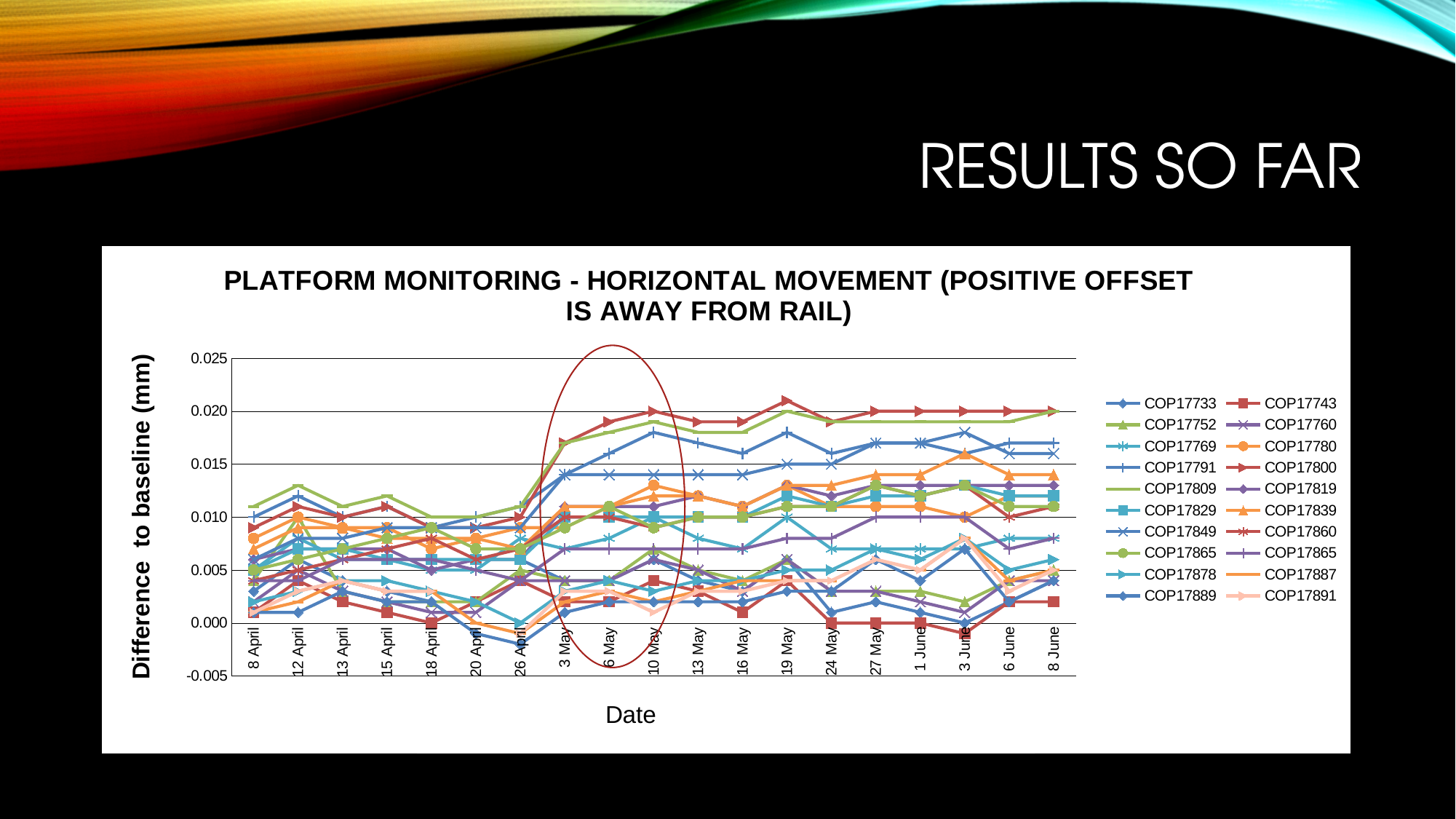

# Results so far

### Chart: PLATFORM MONITORING - HORIZONTAL MOVEMENT (POSITIVE OFFSET IS AWAY FROM RAIL)

| Category | COP17733 | COP17743 | COP17752 | COP17760 | COP17769 | COP17780 | COP17791 | COP17800 | COP17809 | COP17819 | COP17829 | COP17839 | COP17849 | COP17860 | COP17865 | COP17865 | COP17878 | COP17887 | COP17889 | COP17891 |
|---|---|---|---|---|---|---|---|---|---|---|---|---|---|---|---|---|---|---|---|---|
|  8 April | 0.003 | 0.000999999999999994 | 0.004 | 0.002 | 0.005 | 0.00800000000000001 | 0.01 | 0.009 | 0.011 | 0.00600000000000001 | 0.005 | 0.007 | 0.00600000000000001 | 0.004 | 0.00499999999999999 | 0.004 | 0.002 | 0.001 | 0.000999999999999987 | 0.001 |
|  12 April | 0.00600000000000001 | 0.004 | 0.01 | 0.005 | 0.008 | 0.01 | 0.012 | 0.011 | 0.013 | 0.00700000000000001 | 0.00700000000000001 | 0.009 | 0.008 | 0.00499999999999999 | 0.00599999999999999 | 0.004 | 0.003 | 0.002 | 0.000999999999999987 | 0.003 |
|  13 April | 0.004 | 0.002 | 0.003 | 0.003 | 0.00599999999999999 | 0.00900000000000001 | 0.01 | 0.01 | 0.011 | 0.00700000000000001 | 0.00700000000000001 | 0.009 | 0.008 | 0.00599999999999999 | 0.00699999999999999 | 0.00600000000000001 | 0.004 | 0.004 | 0.00299999999999999 | 0.00399999999999998 |
|  15 April | 0.003 | 0.000999999999999994 | 0.002 | 0.002 | 0.00599999999999999 | 0.00900000000000001 | 0.011 | 0.011 | 0.012 | 0.00700000000000001 | 0.00600000000000001 | 0.008 | 0.009 | 0.00699999999999999 | 0.008 | 0.00600000000000001 | 0.004 | 0.003 | 0.00199999999999999 | 0.003 |
|  18 April | 0.0020000000000000018 | 0.0 | 0.001999999999999995 | 0.0010000000000000009 | 0.0050000000000000044 | 0.007000000000000006 | 0.008999999999999994 | 0.008999999999999994 | 0.009999999999999995 | 0.0050000000000000044 | 0.006000000000000005 | 0.007999999999999993 | 0.008999999999999994 | 0.007999999999999993 | 0.008999999999999994 | 0.006000000000000005 | 0.0029999999999999957 | 0.0029999999999999957 | 0.001999999999999988 | 0.0030000000000000027 |
|  20 April | None | 0.001999999999999995 | 0.001999999999999995 | 0.0010000000000000009 | 0.0050000000000000044 | 0.008000000000000007 | 0.009999999999999995 | 0.008999999999999994 | 0.009999999999999995 | 0.006000000000000005 | 0.006000000000000005 | 0.007999999999999993 | 0.008999999999999994 | 0.0059999999999999915 | 0.006999999999999992 | 0.0050000000000000044 | 0.001999999999999995 | 0.0 | -0.0010000000000000009 | None |
|  26 April | 0.006000000000000005 | 0.003999999999999997 | 0.0049999999999999975 | 0.0040000000000000036 | 0.007999999999999993 | 0.009000000000000008 | 0.010999999999999996 | 0.009999999999999995 | 0.010999999999999996 | 0.006000000000000005 | 0.006000000000000005 | 0.006999999999999999 | 0.008999999999999994 | 0.006999999999999992 | 0.006999999999999992 | 0.0040000000000000036 | 0.0 | -0.0010000000000000009 | -0.0020000000000000018 | -0.0010000000000000009 |
|  3 May | 0.0040000000000000036 | 0.001999999999999995 | 0.003999999999999997 | 0.0040000000000000036 | 0.006999999999999992 | 0.009000000000000008 | 0.013999999999999999 | 0.017 | 0.017 | 0.010999999999999996 | 0.010000000000000009 | 0.010999999999999996 | 0.013999999999999999 | 0.009999999999999995 | 0.008999999999999994 | 0.007000000000000006 | 0.0029999999999999957 | 0.001999999999999995 | 0.000999999999999987 | 0.0030000000000000027 |
|  6 May | 0.0040000000000000036 | 0.001999999999999995 | 0.003999999999999997 | 0.0040000000000000036 | 0.007999999999999993 | 0.010999999999999996 | 0.015999999999999986 | 0.019000000000000003 | 0.018000000000000002 | 0.010999999999999996 | 0.010000000000000009 | 0.010999999999999996 | 0.013999999999999999 | 0.009999999999999995 | 0.010999999999999996 | 0.007000000000000006 | 0.003999999999999997 | 0.0029999999999999957 | 0.001999999999999988 | 0.0030000000000000027 |
|  10 May | 0.006000000000000005 | 0.003999999999999997 | 0.006999999999999999 | 0.006000000000000005 | 0.009999999999999995 | 0.012999999999999998 | 0.017999999999999988 | 0.020000000000000004 | 0.019000000000000003 | 0.010999999999999996 | 0.010000000000000009 | 0.011999999999999997 | 0.013999999999999999 | 0.008999999999999994 | 0.008999999999999994 | 0.007000000000000006 | 0.0029999999999999957 | 0.001999999999999995 | 0.001999999999999988 | 0.0010000000000000009 |
|  13 May | 0.0040000000000000036 | 0.0029999999999999957 | 0.0049999999999999975 | 0.0050000000000000044 | 0.007999999999999993 | 0.011999999999999997 | 0.016999999999999987 | 0.019000000000000003 | 0.018000000000000002 | 0.011999999999999997 | 0.010000000000000009 | 0.011999999999999997 | 0.013999999999999999 | 0.009999999999999995 | 0.009999999999999995 | 0.007000000000000006 | 0.003999999999999997 | 0.0029999999999999957 | 0.001999999999999988 | 0.0030000000000000027 |
|  16 May | 0.0030000000000000027 | 0.000999999999999994 | 0.003999999999999997 | 0.0030000000000000027 | 0.006999999999999992 | 0.010999999999999996 | 0.015999999999999986 | 0.019000000000000003 | 0.018000000000000002 | 0.010999999999999996 | 0.010000000000000009 | 0.010999999999999996 | 0.013999999999999999 | 0.009999999999999995 | 0.009999999999999995 | 0.007000000000000006 | 0.003999999999999997 | 0.003999999999999997 | 0.001999999999999988 | 0.0030000000000000027 |
|  19 May | 0.006000000000000005 | 0.003999999999999997 | 0.005999999999999998 | 0.006000000000000005 | 0.009999999999999995 | 0.012999999999999998 | 0.017999999999999988 | 0.021000000000000005 | 0.020000000000000004 | 0.012999999999999998 | 0.01200000000000001 | 0.012999999999999998 | 0.015 | 0.010999999999999996 | 0.010999999999999996 | 0.008000000000000007 | 0.0049999999999999975 | 0.003999999999999997 | 0.002999999999999989 | 0.003999999999999976 |
|  24 May | 0.0010000000000000009 | 0.0 | 0.0029999999999999957 | 0.0030000000000000027 | 0.006999999999999992 | 0.010999999999999996 | 0.015999999999999986 | 0.019000000000000003 | 0.019000000000000003 | 0.011999999999999997 | 0.01100000000000001 | 0.012999999999999998 | 0.015 | 0.010999999999999996 | 0.010999999999999996 | 0.008000000000000007 | 0.0049999999999999975 | 0.003999999999999997 | 0.002999999999999989 | 0.003999999999999976 |
|  27 May | 0.0020000000000000018 | 0.0 | 0.0029999999999999957 | 0.0030000000000000027 | 0.006999999999999992 | 0.010999999999999996 | 0.016999999999999987 | 0.020000000000000004 | 0.019000000000000003 | 0.012999999999999998 | 0.01200000000000001 | 0.013999999999999999 | 0.017 | 0.012999999999999998 | 0.012999999999999998 | 0.010000000000000009 | 0.006999999999999999 | None | 0.0059999999999999915 | 0.005999999999999978 |
|  1 June | 0.0010000000000000009 | 0.0 | 0.0029999999999999957 | 0.0020000000000000018 | 0.006999999999999992 | 0.010999999999999996 | 0.016999999999999987 | 0.020000000000000004 | 0.019000000000000003 | 0.012999999999999998 | 0.01200000000000001 | 0.013999999999999999 | 0.017 | 0.011999999999999997 | 0.011999999999999997 | 0.010000000000000009 | 0.005999999999999998 | 0.0049999999999999975 | 0.00399999999999999 | 0.004999999999999977 |
|  3 June | 0.0 | -0.0010000000000000009 | 0.001999999999999995 | 0.0010000000000000009 | 0.006999999999999992 | 0.009999999999999995 | 0.015999999999999986 | 0.020000000000000004 | 0.019000000000000003 | 0.012999999999999998 | 0.012999999999999998 | 0.015999999999999993 | 0.018000000000000002 | 0.012999999999999998 | 0.012999999999999998 | 0.010000000000000009 | 0.008 | 0.008 | 0.006999999999999992 | 0.00799999999999998 |
|  6 June | 0.0020000000000000018 | 0.001999999999999995 | 0.003999999999999997 | 0.0040000000000000036 | 0.007999999999999993 | 0.011999999999999997 | 0.016999999999999987 | 0.020000000000000004 | 0.019000000000000003 | 0.012999999999999998 | 0.01200000000000001 | 0.013999999999999999 | 0.016 | 0.009999999999999995 | 0.010999999999999996 | 0.007000000000000006 | 0.0049999999999999975 | 0.003999999999999997 | 0.001999999999999988 | 0.0030000000000000027 |
|  8 June | 0.0040000000000000036 | 0.001999999999999995 | 0.0049999999999999975 | 0.0040000000000000036 | 0.007999999999999993 | 0.011999999999999997 | 0.016999999999999987 | 0.020000000000000004 | 0.020000000000000004 | 0.012999999999999998 | 0.01200000000000001 | 0.013999999999999999 | 0.016 | 0.010999999999999996 | 0.010999999999999996 | 0.008000000000000007 | 0.005999999999999998 | 0.0049999999999999975 | 0.00399999999999999 | 0.004999999999999977 |